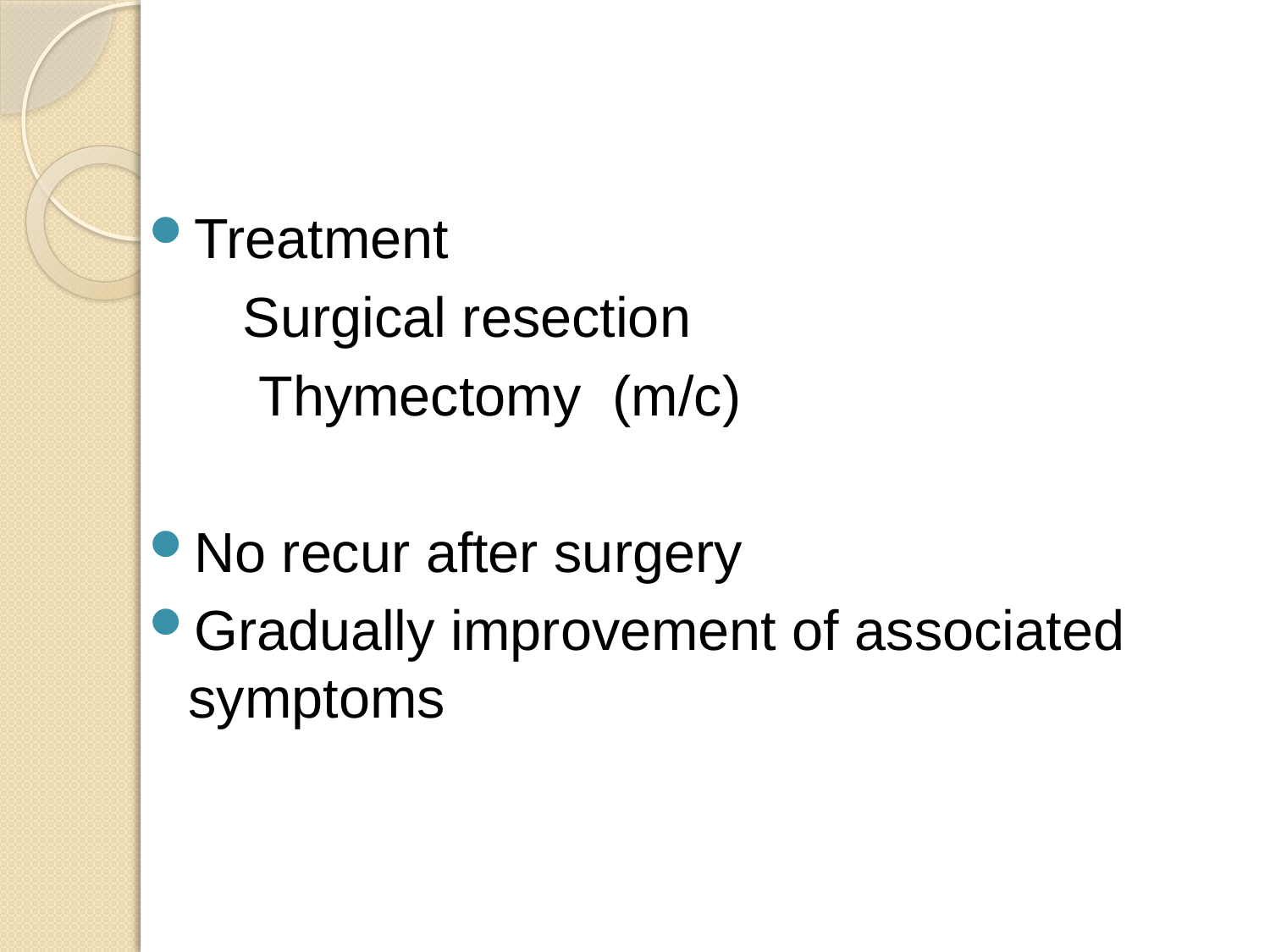

#
Treatment
      Surgical resection
       Thymectomy  (m/c)

No recur after surgery
Gradually improvement of associated symptoms